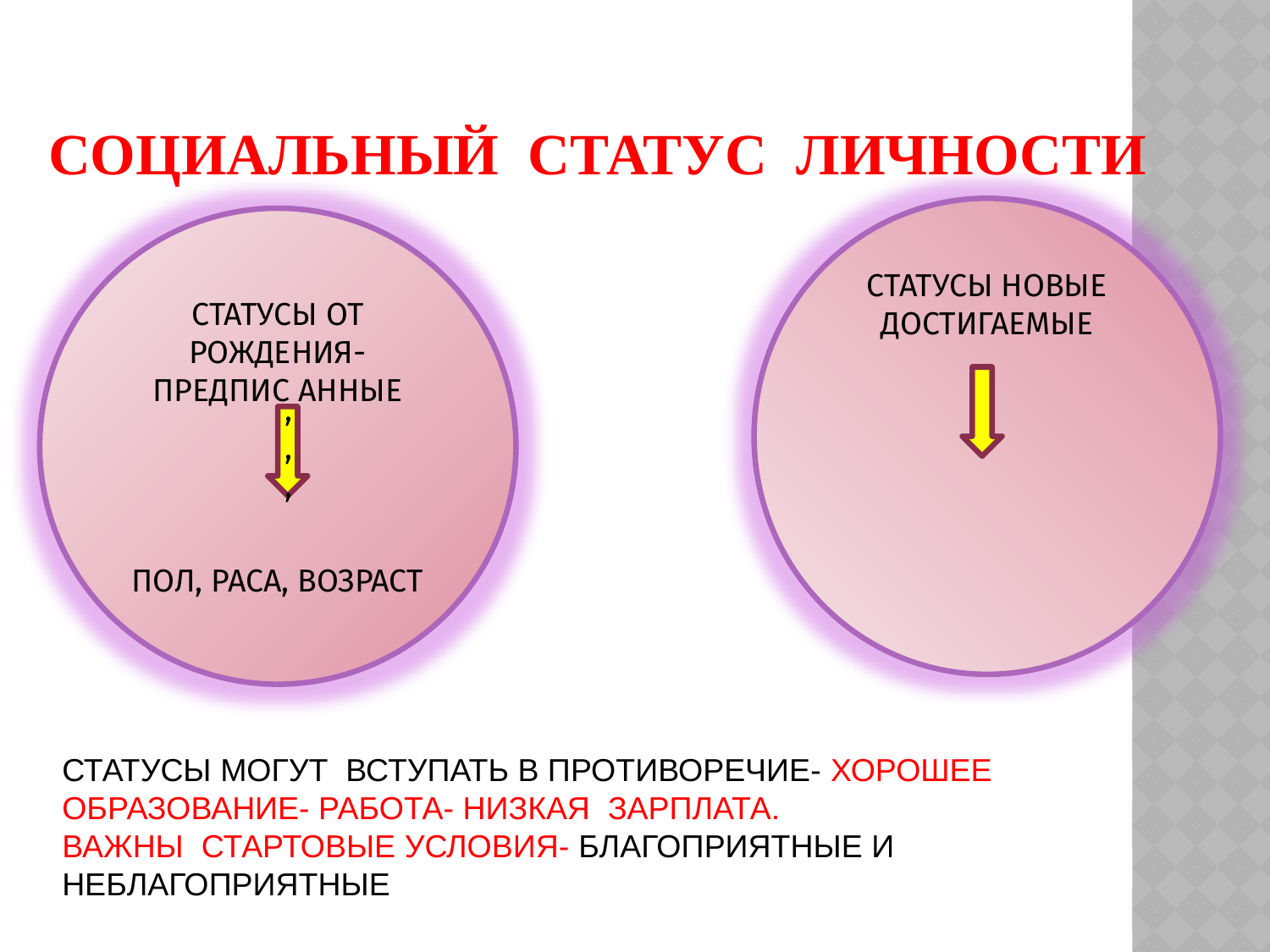

# СОЦИАЛЬНЫЙ  СТАТУС  ЛИЧНОСТИ
СТАТУСЫ НОВЫЕ
ДОСТИГАЕМЫЕ

СТАТУСЫ ОТ РОЖДЕНИЯ-
ПРЕДПИС АННЫЕ

ПОЛ, РАСА, ВОЗРАСТ

,,,
СТАТУСЫ МОГУТ  ВСТУПАТЬ В ПРОТИВОРЕЧИЕ- ХОРОШЕЕ ОБРАЗОВАНИЕ- РАБОТА- НИЗКАЯ  ЗАРПЛАТА.
ВАЖНЫ  СТАРТОВЫЕ УСЛОВИЯ- БЛАГОПРИЯТНЫЕ И НЕБЛАГОПРИЯТНЫЕ